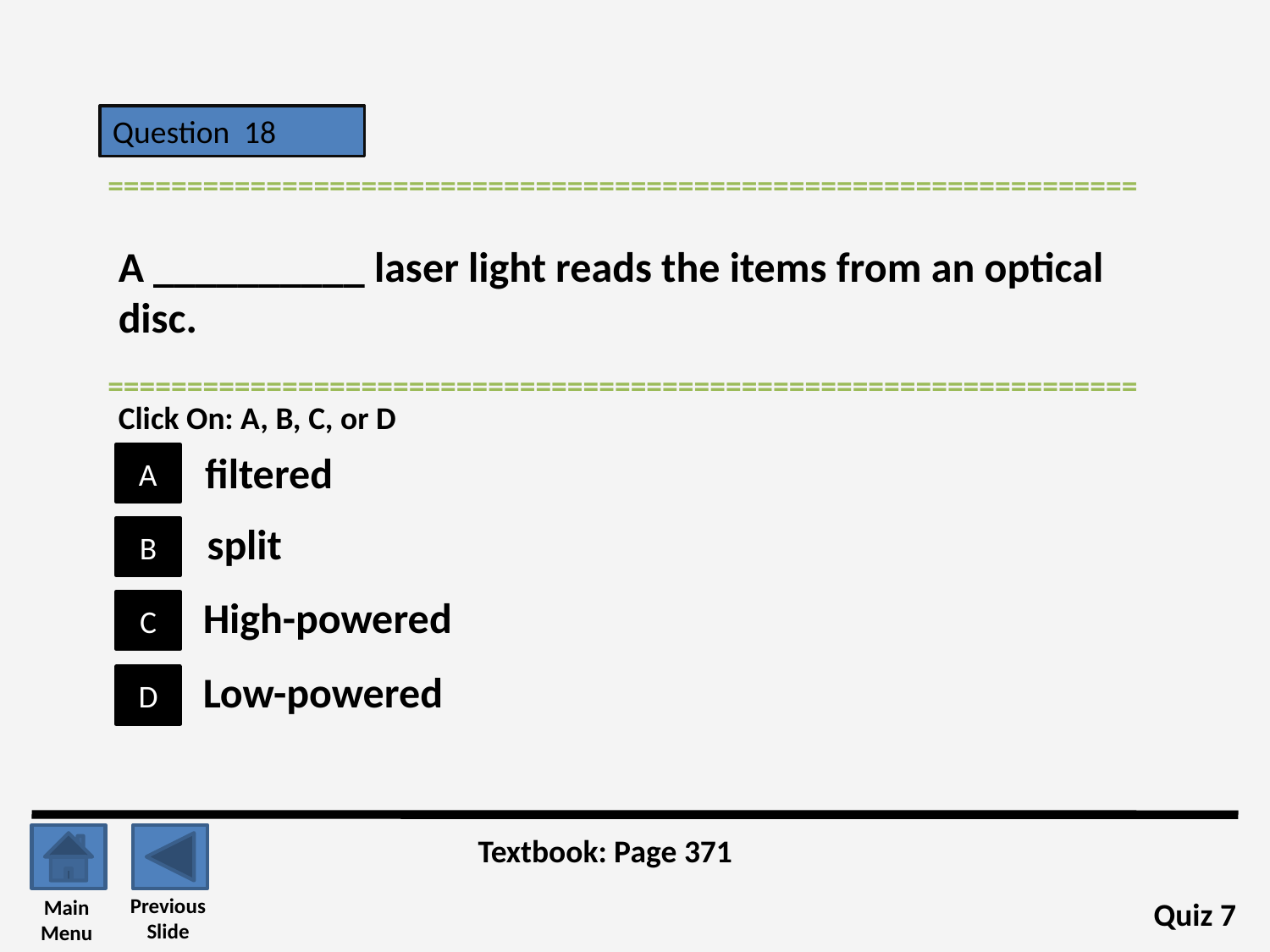

Question  18
=================================================================
A __________ laser light reads the items from an optical disc.
=================================================================
Click On: A, B, C, or D

filtered
A
split
B
High-powered
C
Low-powered
D

Textbook: Page 371
Previous
Slide
Main
Menu
Quiz 7